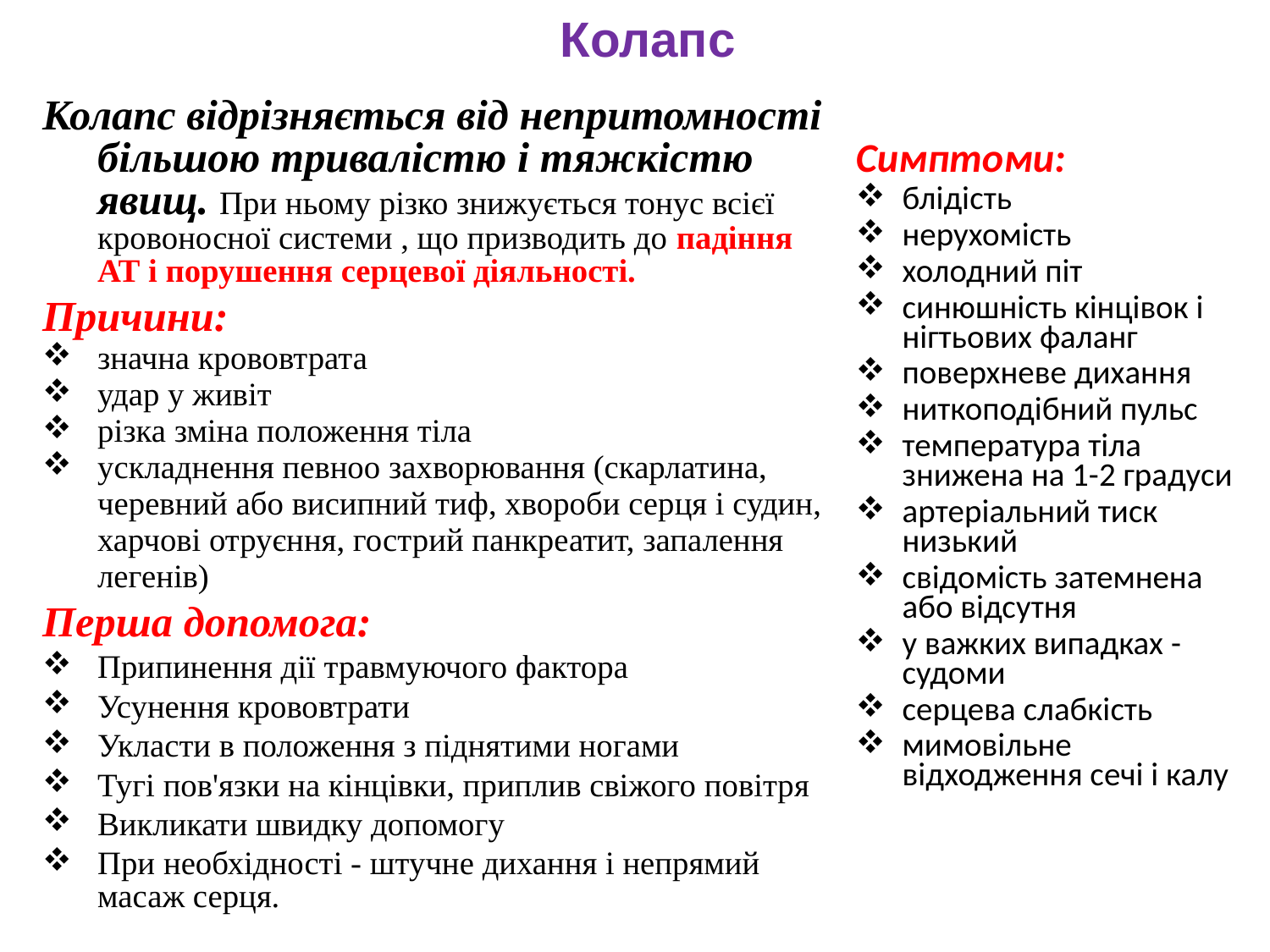

Колапс
Колапс відрізняється від непритомності більшою тривалістю і тяжкістю явищ. При ньому різко знижується тонус всієї кровоносної системи , що призводить до падіння АТ і порушення серцевої діяльності.
Причини:
значна крововтрата
удар у живіт
різка зміна положення тіла
ускладнення певноо захворювання (скарлатина, черевний або висипний тиф, хвороби серця і судин, харчові отруєння, гострий панкреатит, запалення легенів)
Перша допомога:
Припинення дії травмуючого фактора
Усунення крововтрати
Укласти в положення з піднятими ногами
Тугі пов'язки на кінцівки, приплив свіжого повітря
Викликати швидку допомогу
При необхідності - штучне дихання і непрямий масаж серця.
Симптоми:
блідість
нерухомість
холодний піт
синюшність кінцівок і нігтьових фаланг
поверхневе дихання
ниткоподібний пульс
температура тіла знижена на 1-2 градуси
артеріальний тиск низький
свідомість затемнена або відсутня
у важких випадках - судоми
серцева слабкість
мимовільне відходження сечі і калу